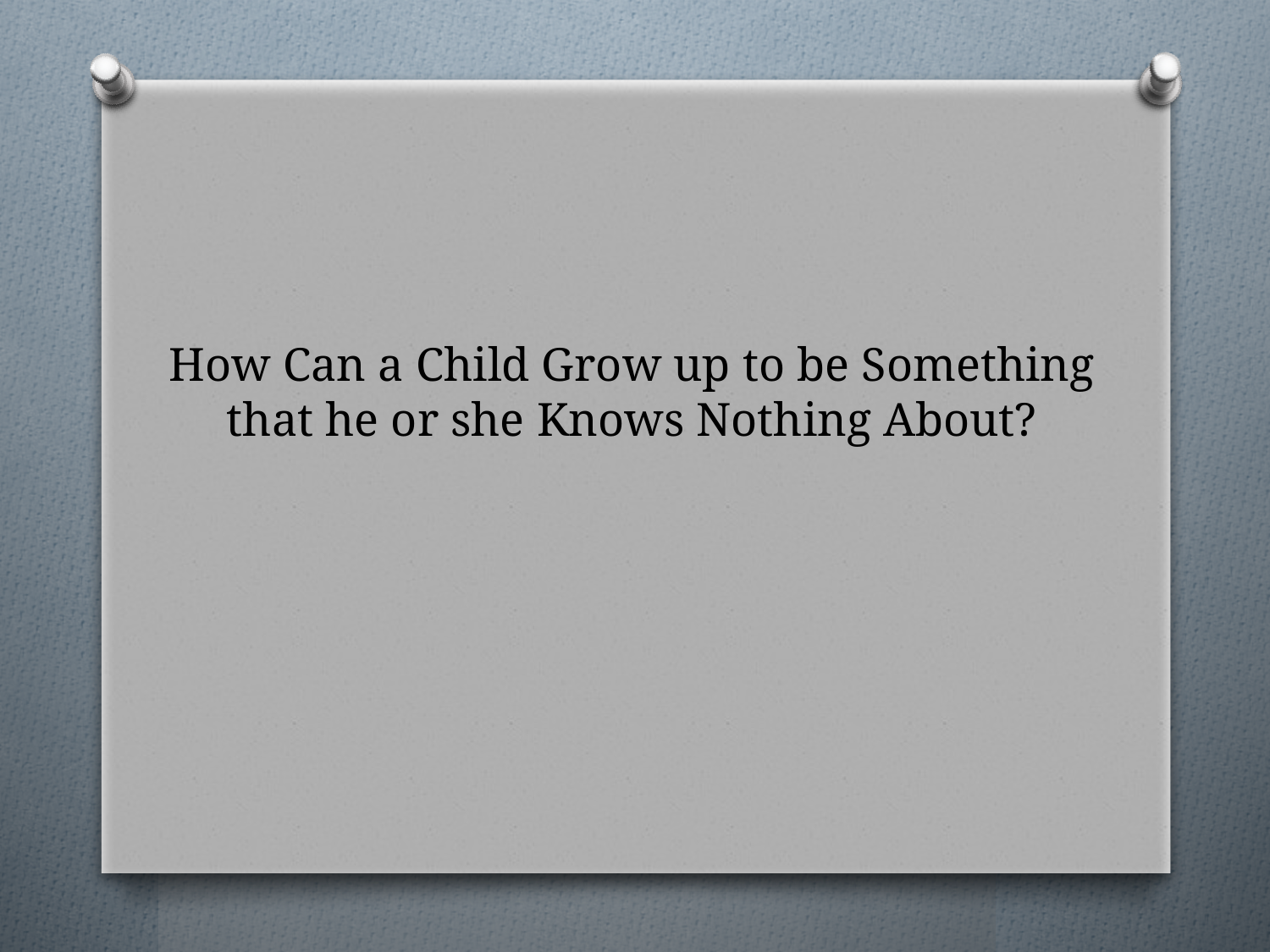

# How Can a Child Grow up to be Something that he or she Knows Nothing About?